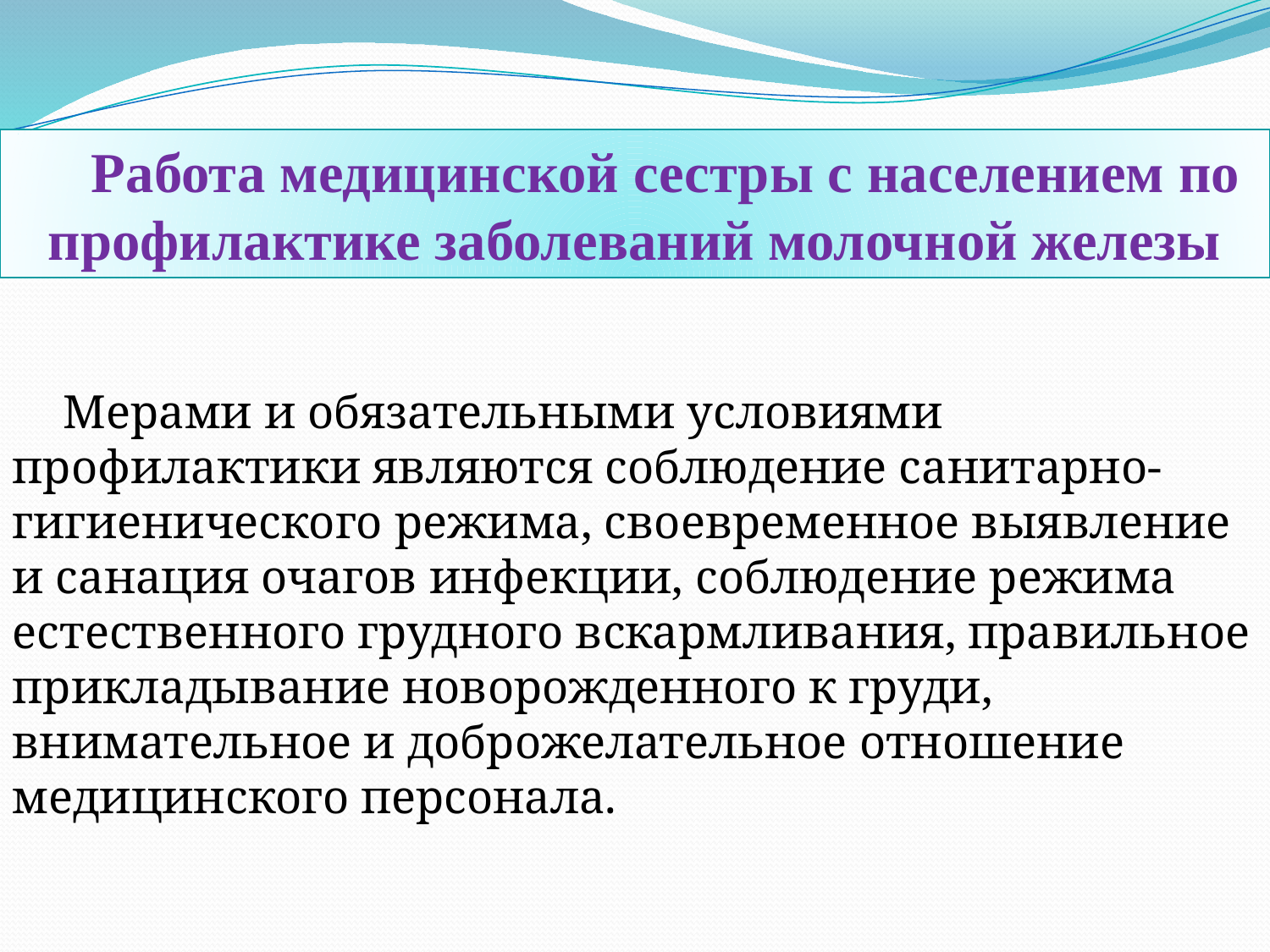

Работа медицинской сестры с населением по профилактике заболеваний молочной железы

Мерами и обязательными условиями профилактики являются соблюдение санитарно-гигиенического режима, своевременное выявление и санация очагов инфекции, соблюдение режима естественного грудного вскармливания, правильное прикладывание новорожденного к груди, внимательное и доброжелательное отношение медицинского персонала.

.